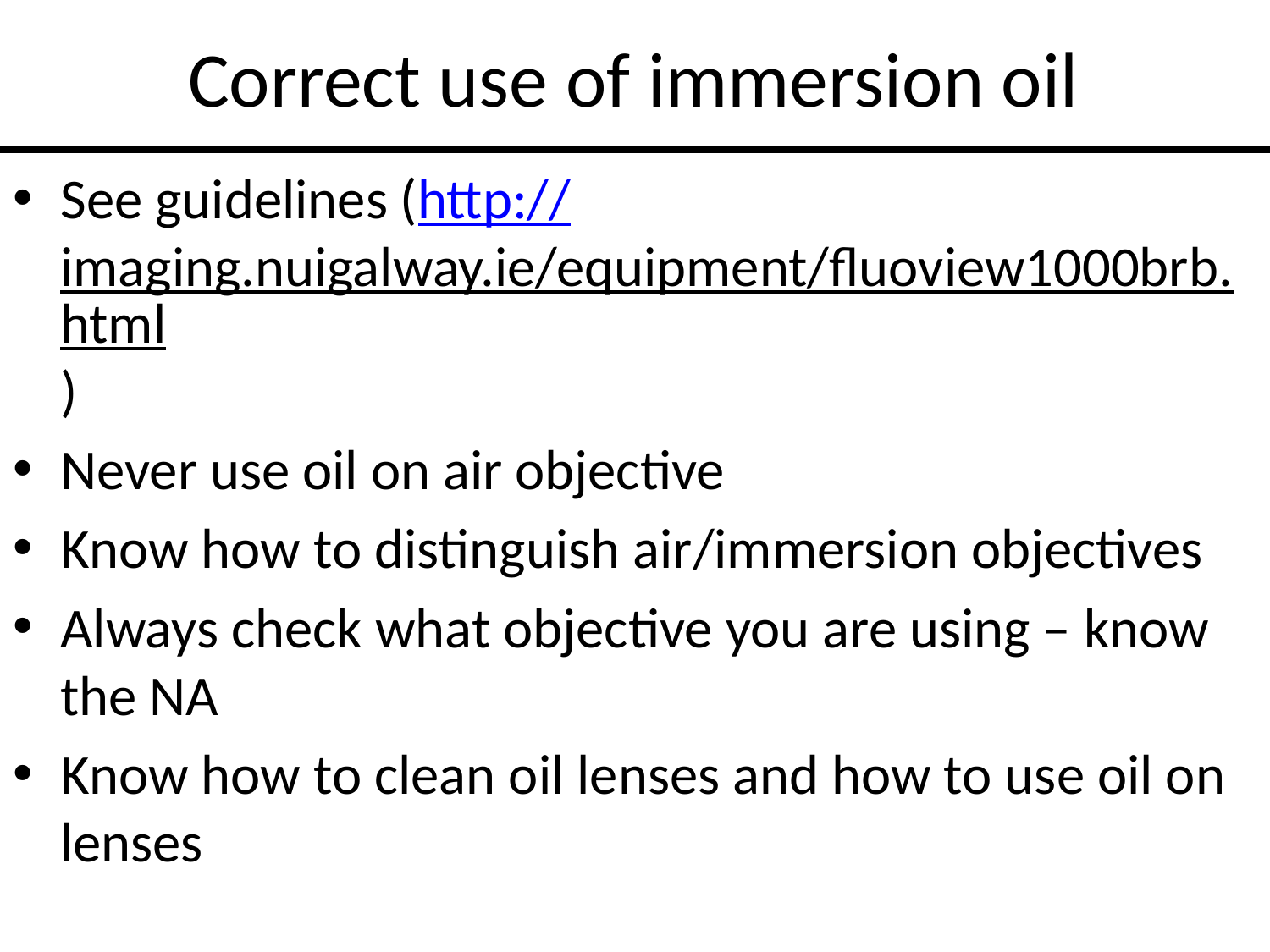

# Correct use of immersion oil
See guidelines (http://imaging.nuigalway.ie/equipment/fluoview1000brb.html)
Never use oil on air objective
Know how to distinguish air/immersion objectives
Always check what objective you are using – know the NA
Know how to clean oil lenses and how to use oil on lenses